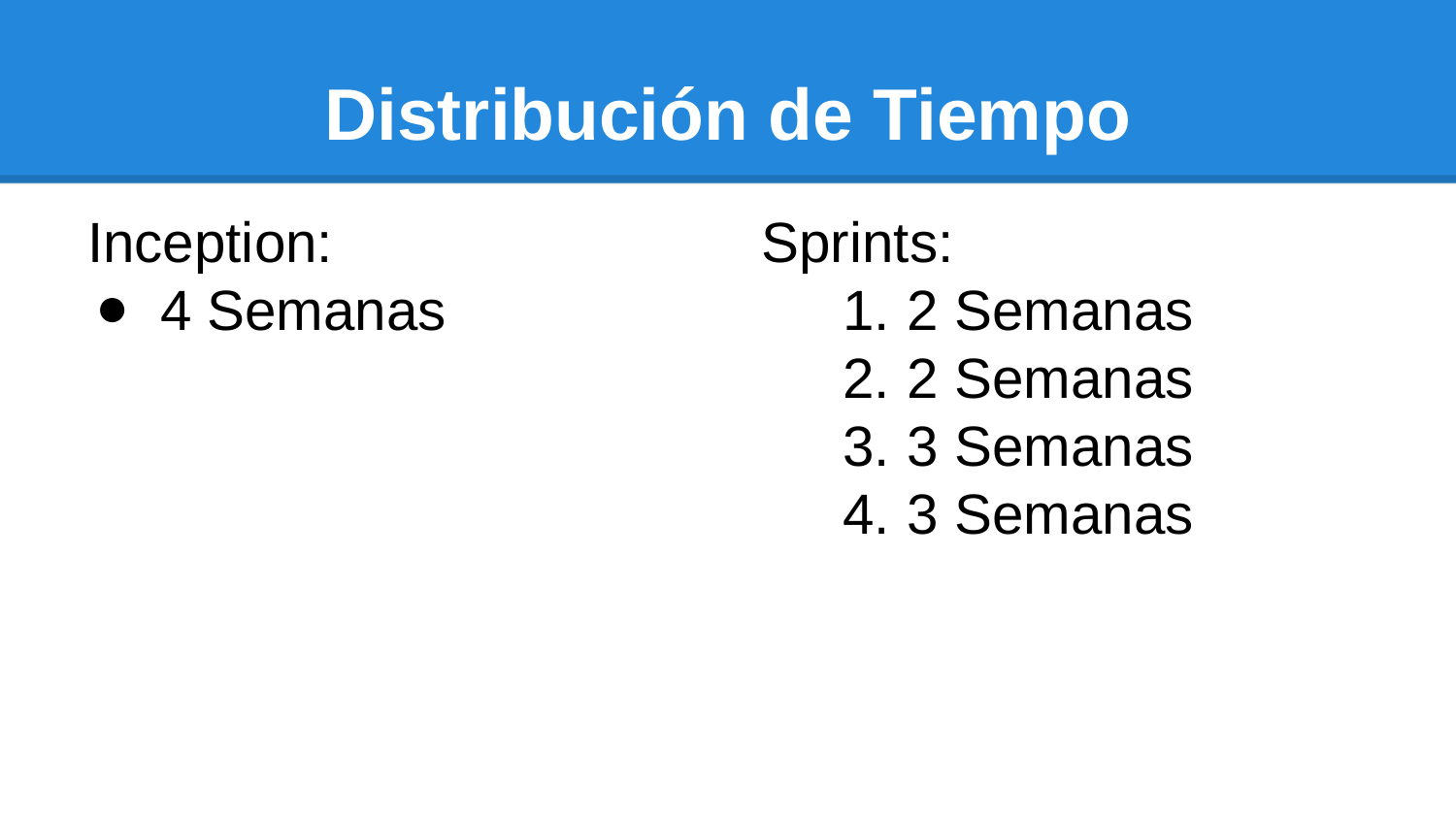

# Distribución de Tiempo
Inception:
4 Semanas
Sprints:
2 Semanas
2 Semanas
3 Semanas
3 Semanas